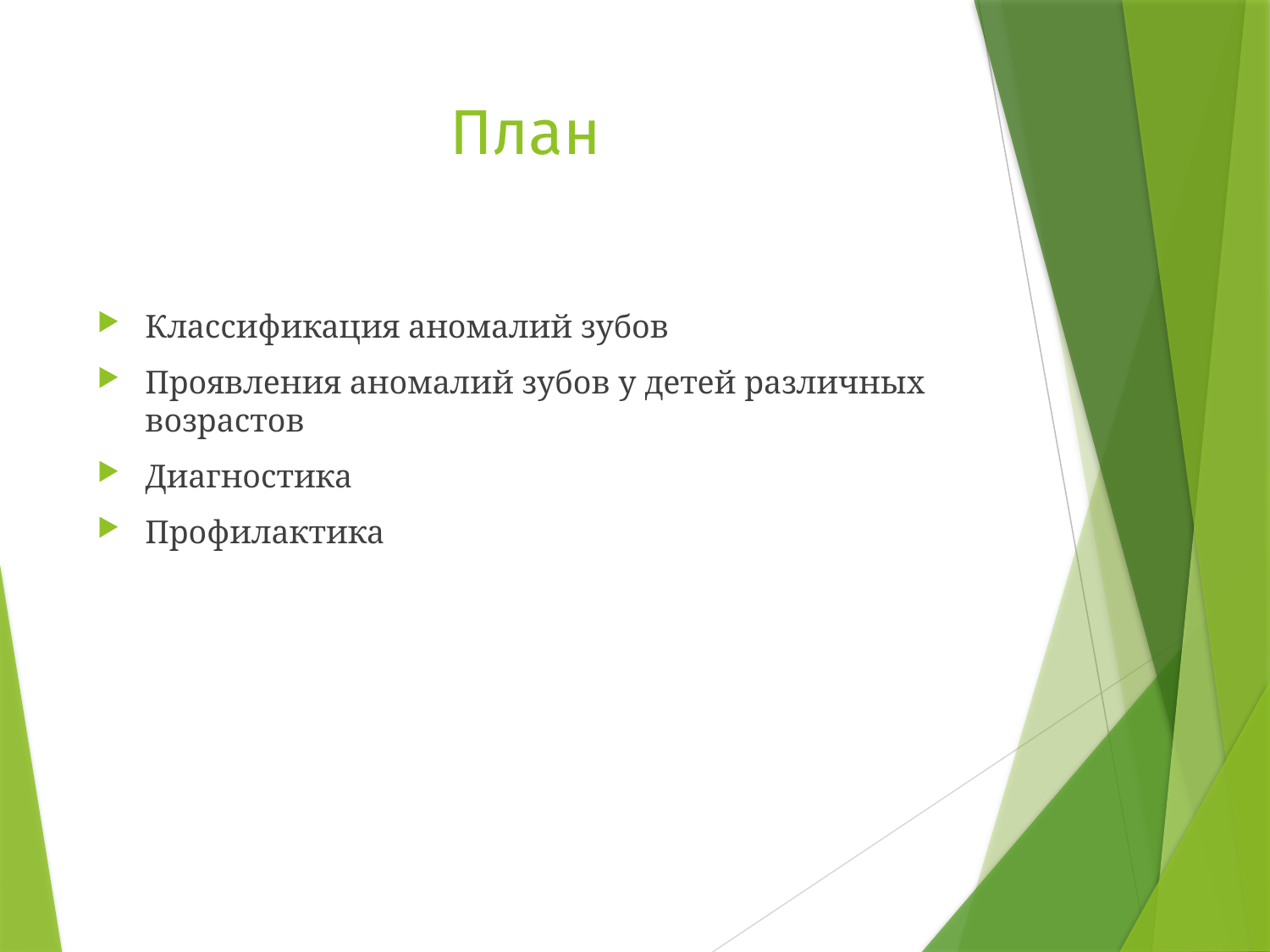

# План
Классификация аномалий зубов
Проявления аномалий зубов у детей различных возрастов
Диагностика
Профилактика